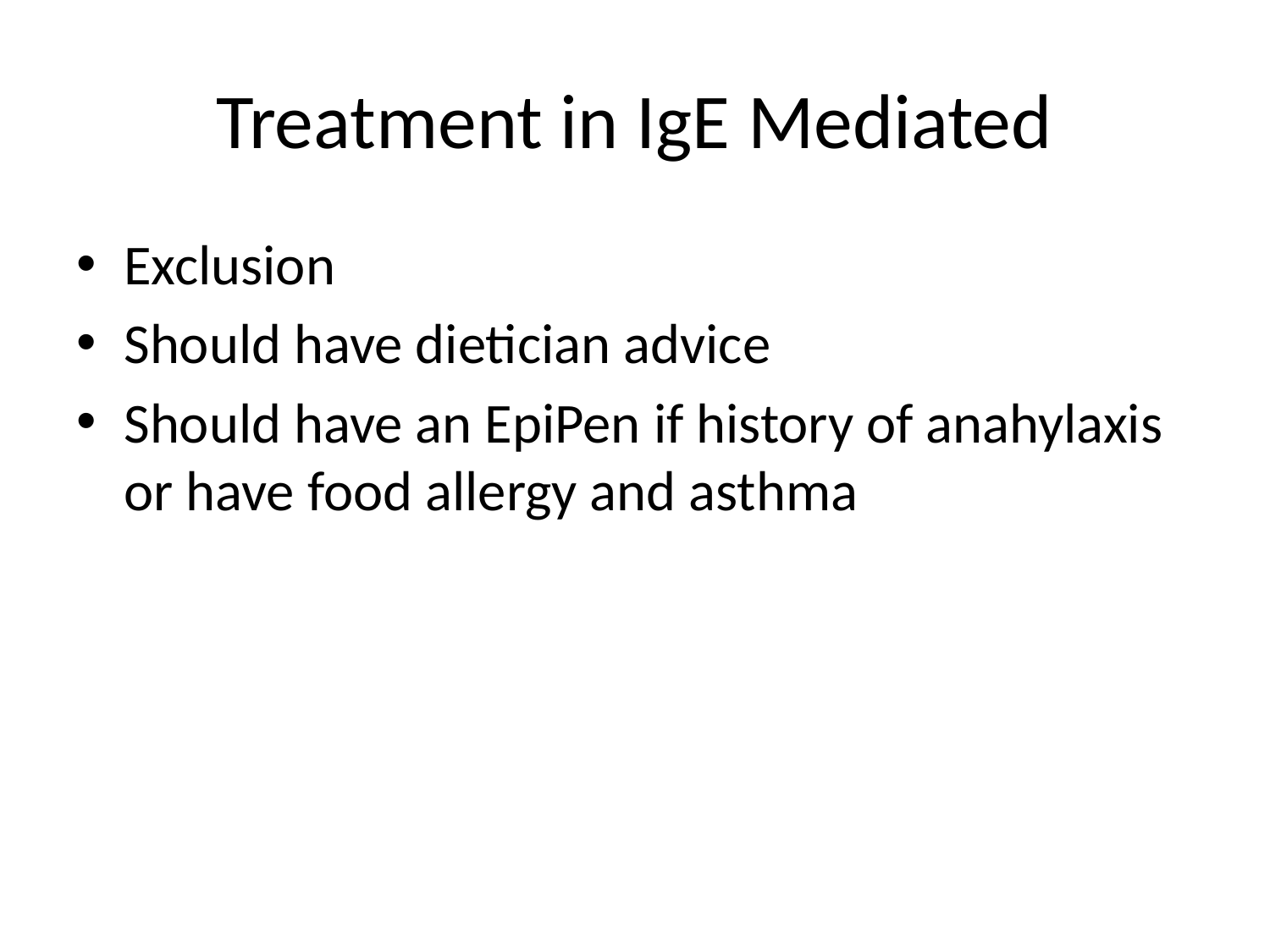

# Treatment in IgE Mediated
Exclusion
Should have dietician advice
Should have an EpiPen if history of anahylaxis or have food allergy and asthma